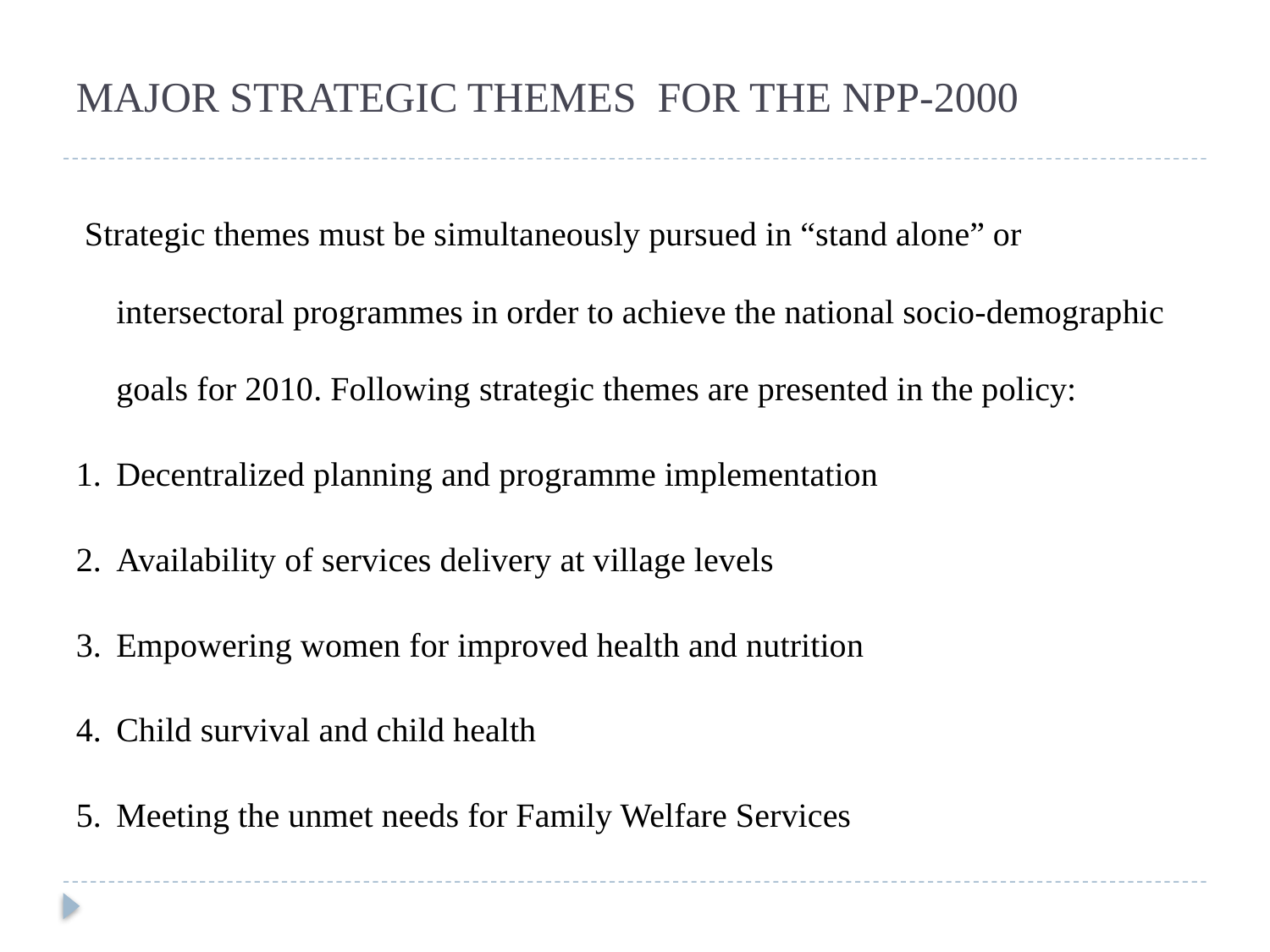

# MAJOR STRATEGIC THEMES  FOR THE NPP-2000
 Strategic themes must be simultaneously pursued in “stand alone” or intersectoral programmes in order to achieve the national socio-demographic goals for 2010. Following strategic themes are presented in the policy:
1.	Decentralized planning and programme implementation
2.	Availability of services delivery at village levels
3.	Empowering women for improved health and nutrition
4.	Child survival and child health
5.	Meeting the unmet needs for Family Welfare Services